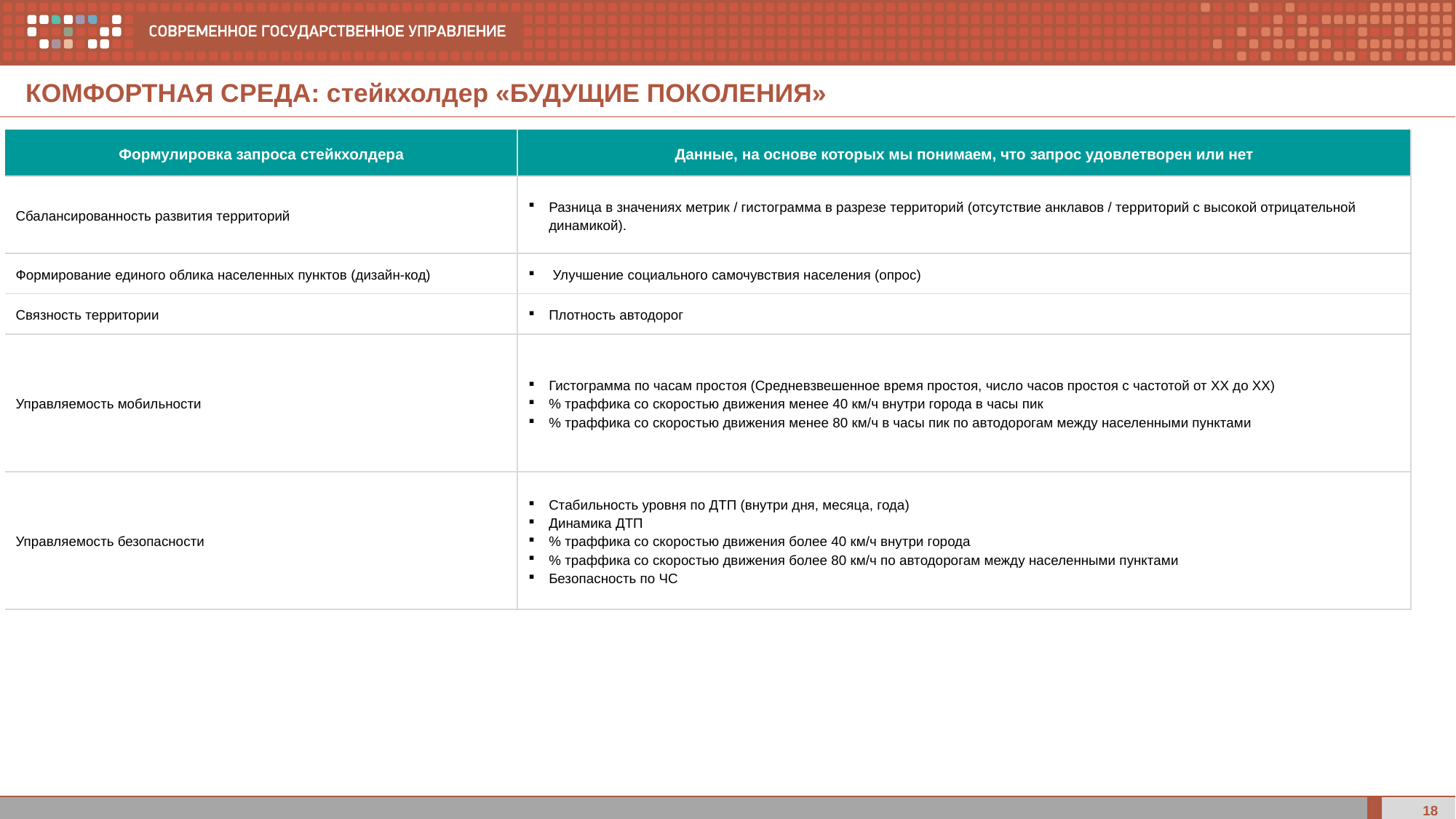

КОМФОРТНАЯ СРЕДА: стейкхолдер «БУДУЩИЕ ПОКОЛЕНИЯ»
| Формулировка запроса стейкхолдера | Данные, на основе которых мы понимаем, что запрос удовлетворен или нет |
| --- | --- |
| Сбалансированность развития территорий | Разница в значениях метрик / гистограмма в разрезе территорий (отсутствие анклавов / территорий с высокой отрицательной динамикой). |
| Формирование единого облика населенных пунктов (дизайн-код) | Улучшение социального самочувствия населения (опрос) |
| Связность территории | Плотность автодорог |
| Управляемость мобильности | Гистограмма по часам простоя (Средневзвешенное время простоя, число часов простоя с частотой от ХХ до ХХ) % траффика со скоростью движения менее 40 км/ч внутри города в часы пик % траффика со скоростью движения менее 80 км/ч в часы пик по автодорогам между населенными пунктами |
| Управляемость безопасности | Стабильность уровня по ДТП (внутри дня, месяца, года) Динамика ДТП % траффика со скоростью движения более 40 км/ч внутри города % траффика со скоростью движения более 80 км/ч по автодорогам между населенными пунктами Безопасность по ЧС |